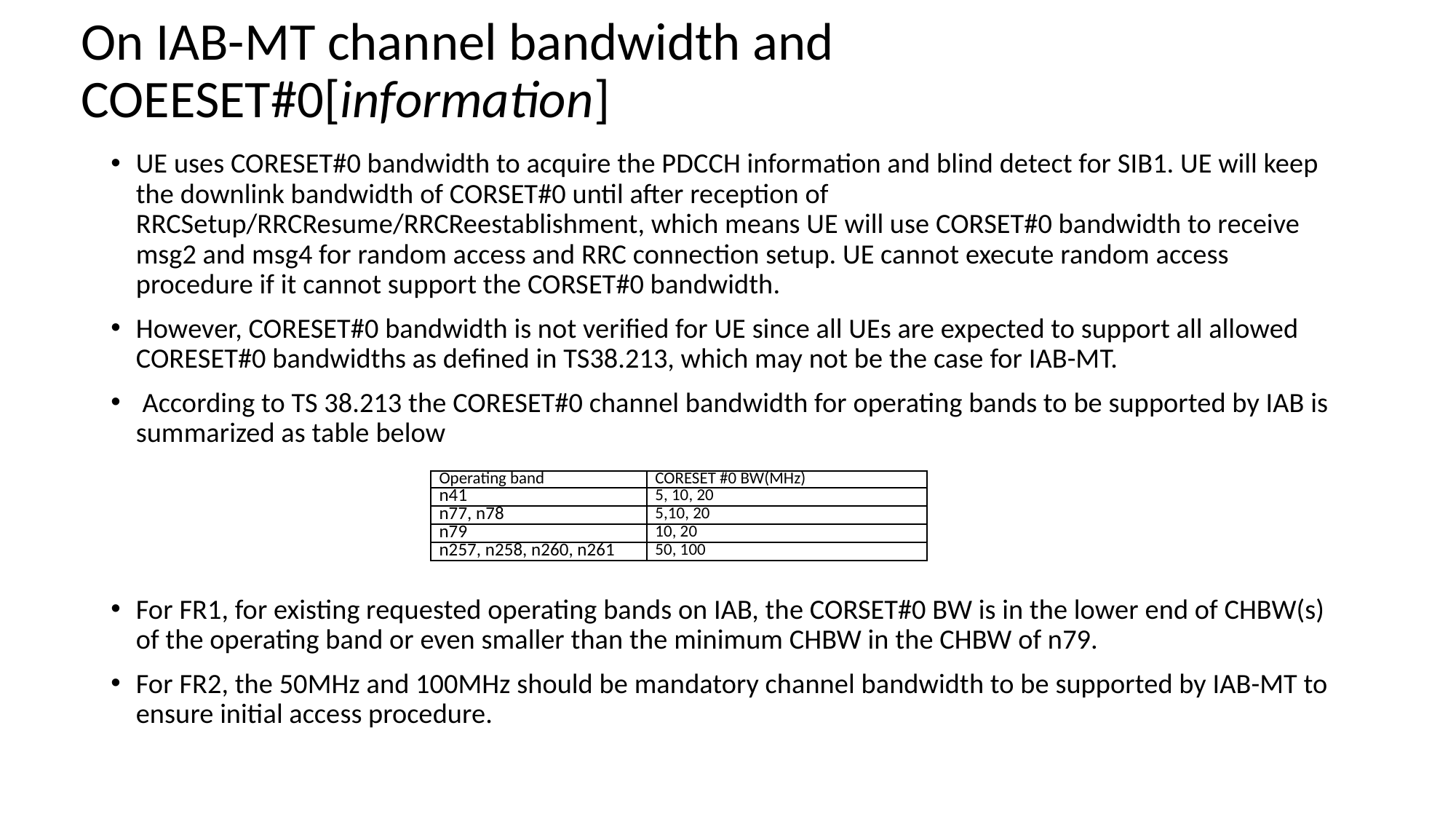

# On IAB-MT channel bandwidth and COEESET#0[information]
UE uses CORESET#0 bandwidth to acquire the PDCCH information and blind detect for SIB1. UE will keep the downlink bandwidth of CORSET#0 until after reception of RRCSetup/RRCResume/RRCReestablishment, which means UE will use CORSET#0 bandwidth to receive msg2 and msg4 for random access and RRC connection setup. UE cannot execute random access procedure if it cannot support the CORSET#0 bandwidth.
However, CORESET#0 bandwidth is not verified for UE since all UEs are expected to support all allowed CORESET#0 bandwidths as defined in TS38.213, which may not be the case for IAB-MT.
 According to TS 38.213 the CORESET#0 channel bandwidth for operating bands to be supported by IAB is summarized as table below

For FR1, for existing requested operating bands on IAB, the CORSET#0 BW is in the lower end of CHBW(s) of the operating band or even smaller than the minimum CHBW in the CHBW of n79.
For FR2, the 50MHz and 100MHz should be mandatory channel bandwidth to be supported by IAB-MT to ensure initial access procedure.

| Operating band | CORESET #0 BW(MHz) |
| --- | --- |
| n41 | 5, 10, 20 |
| n77, n78 | 5,10, 20 |
| n79 | 10, 20 |
| n257, n258, n260, n261 | 50, 100 |